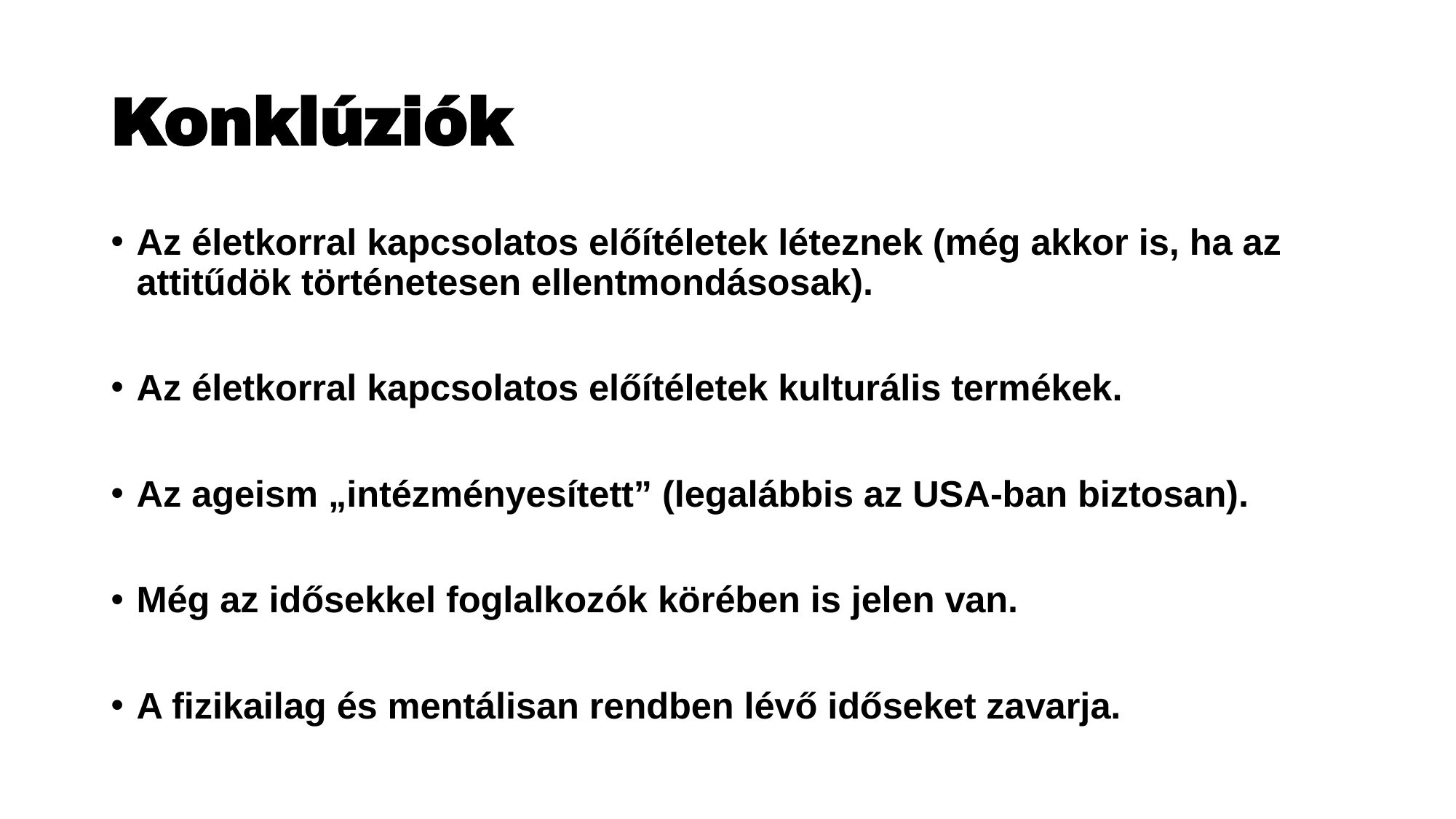

# Konklúziók
Az életkorral kapcsolatos előítéletek léteznek (még akkor is, ha az attitűdök történetesen ellentmondásosak).

Az életkorral kapcsolatos előítéletek kulturális termékek.

Az ageism „intézményesített” (legalábbis az USA-ban biztosan).

Még az idősekkel foglalkozók körében is jelen van.

A fizikailag és mentálisan rendben lévő időseket zavarja.